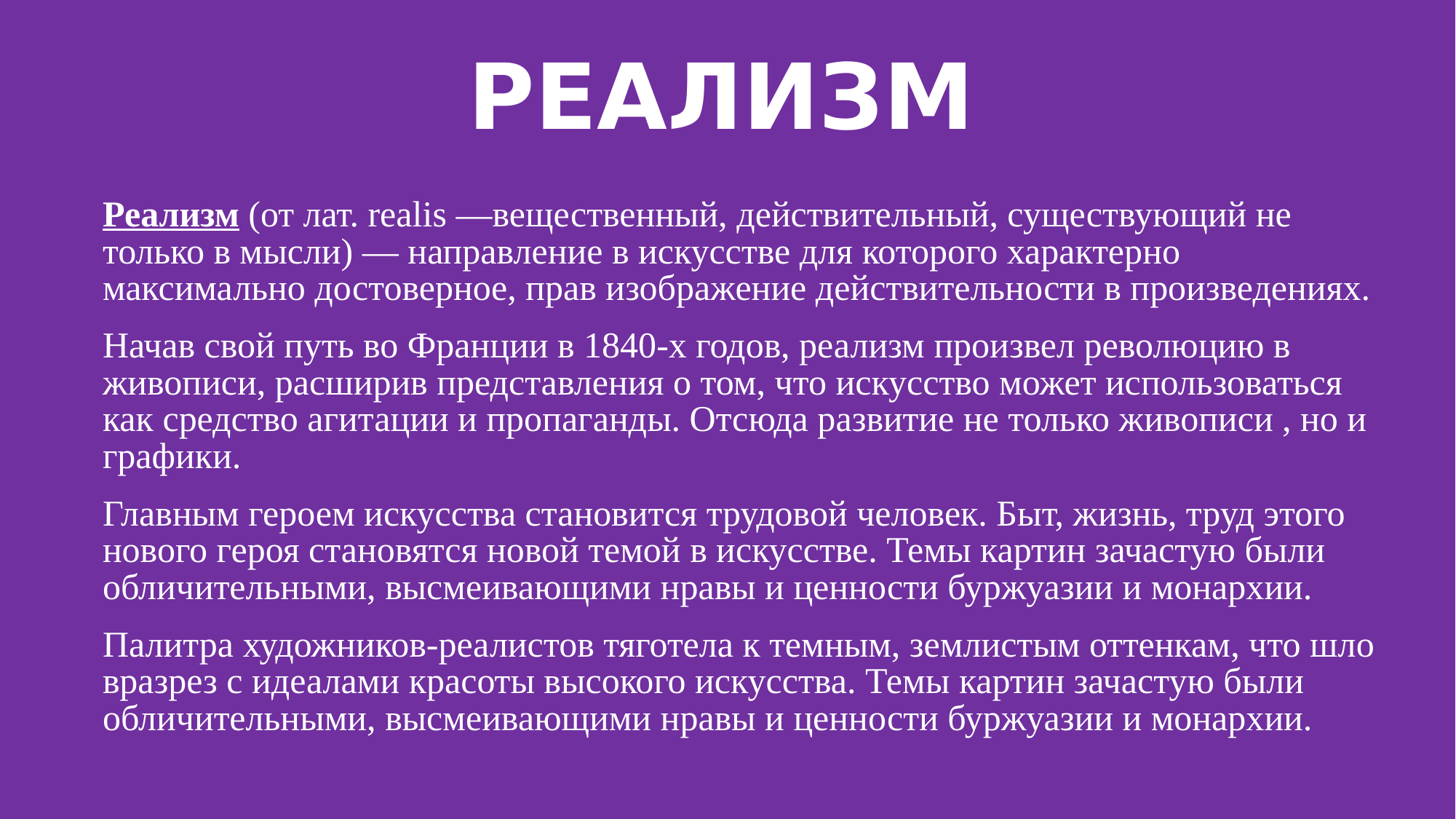

# РЕАЛИЗМ

Реализм (от лат. realis —вещественный, действительный, существующий не только в мысли) — направление в искусстве для которого характерно максимально достоверное, прав изображение действительности в произведениях.
Начав свой путь во Франции в 1840-х годов, реализм произвел революцию в живописи, расширив представления о том, что искусство может использоваться как средство агитации и пропаганды. Отсюда развитие не только живописи , но и графики.
Главным героем искусства становится трудовой человек. Быт, жизнь, труд этого нового героя становятся новой темой в искусстве. Темы картин зачастую были обличительными, высмеивающими нравы и ценности буржуазии и монархии.
Палитра художников-реалистов тяготела к темным, землистым оттенкам, что шло вразрез с идеалами красоты высокого искусства. Темы картин зачастую были обличительными, высмеивающими нравы и ценности буржуазии и монархии.